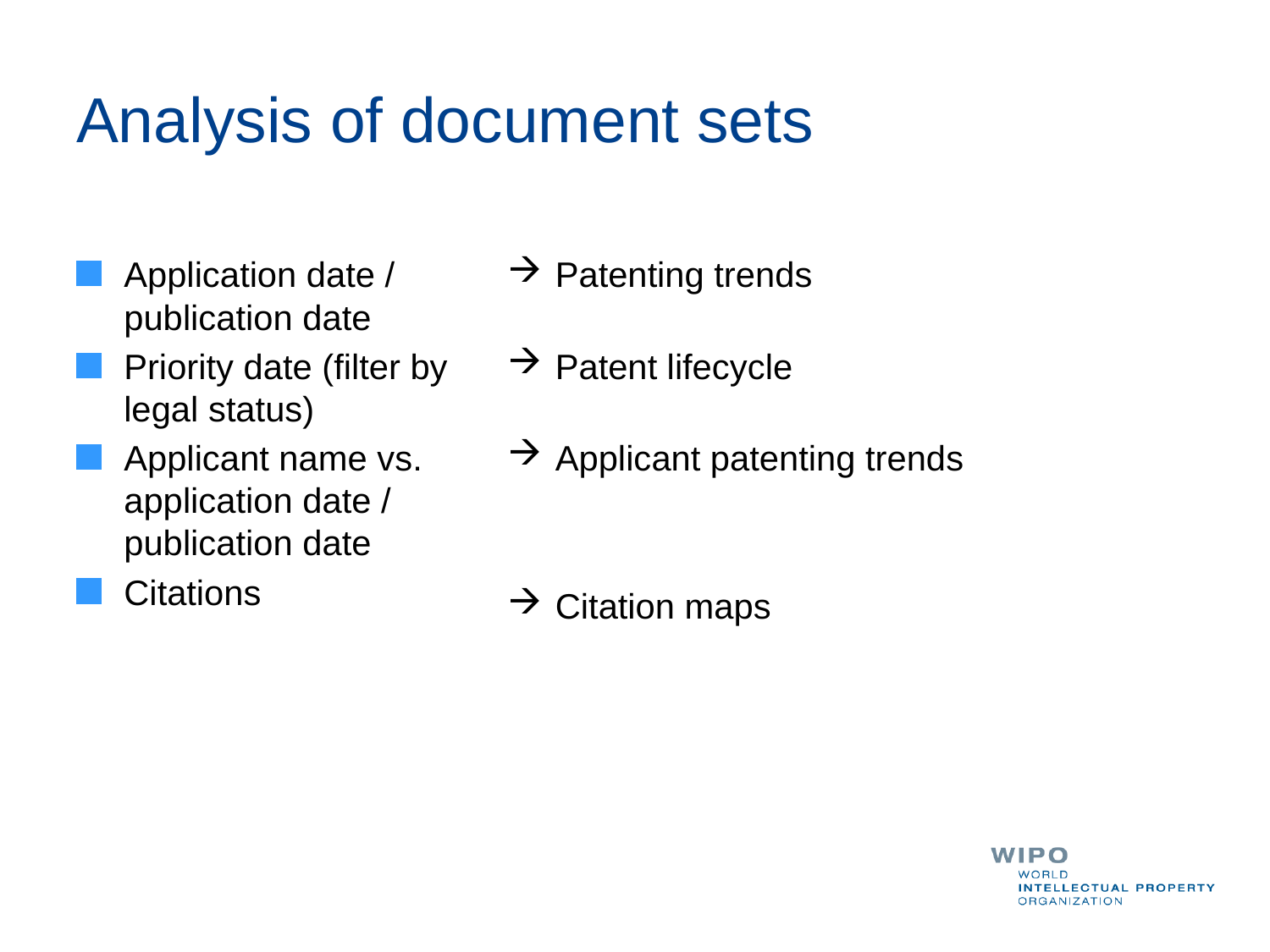

Analysis of document sets
Application date / publication date
Priority date (filter by legal status)
Applicant name vs.
application date / publication date
Citations
Patenting trends
Patent lifecycle
Applicant patenting trends

Citation maps